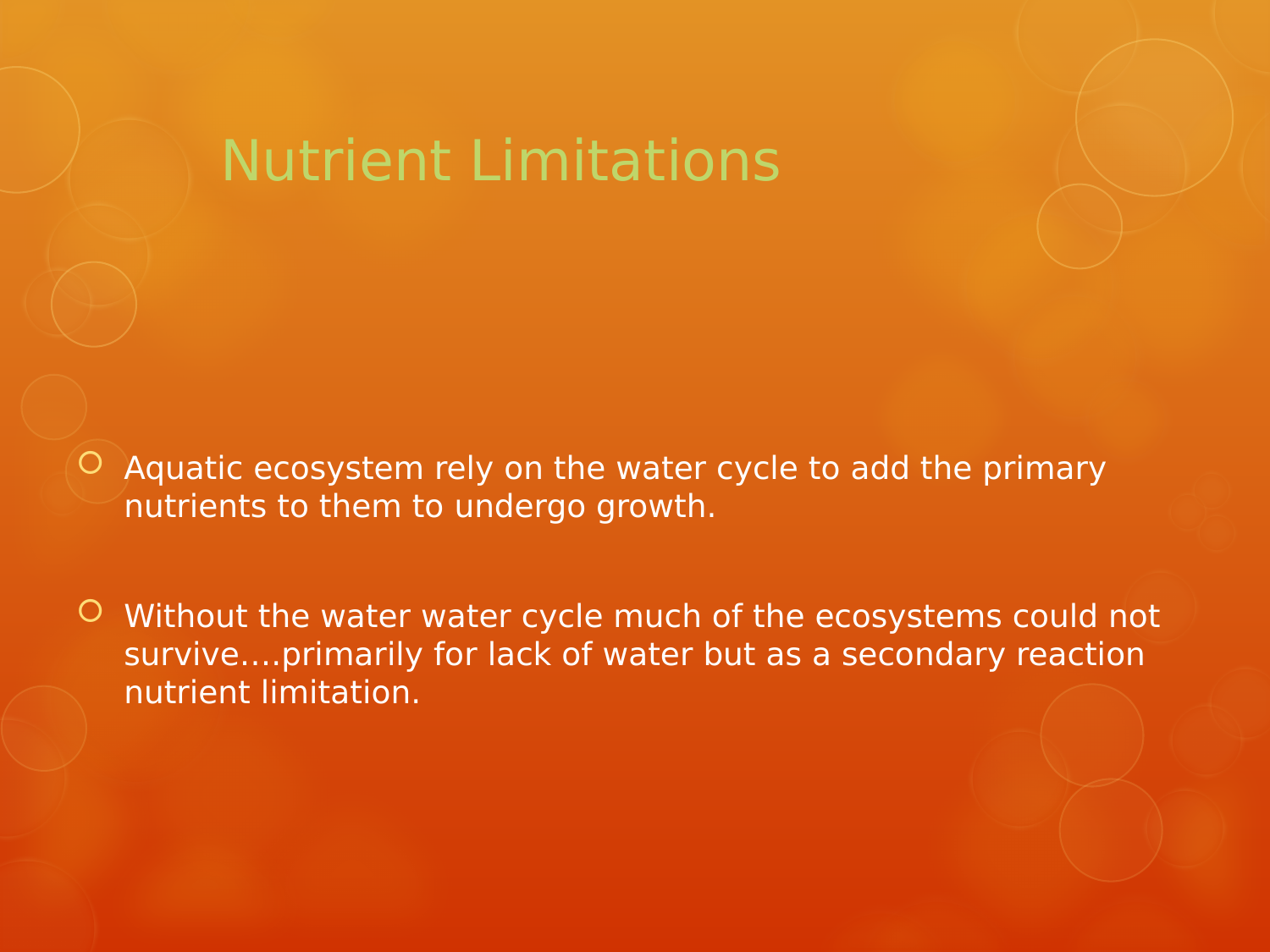

# Nutrient Limitations
Aquatic ecosystem rely on the water cycle to add the primary nutrients to them to undergo growth.

Without the water water cycle much of the ecosystems could not survive….primarily for lack of water but as a secondary reaction nutrient limitation.